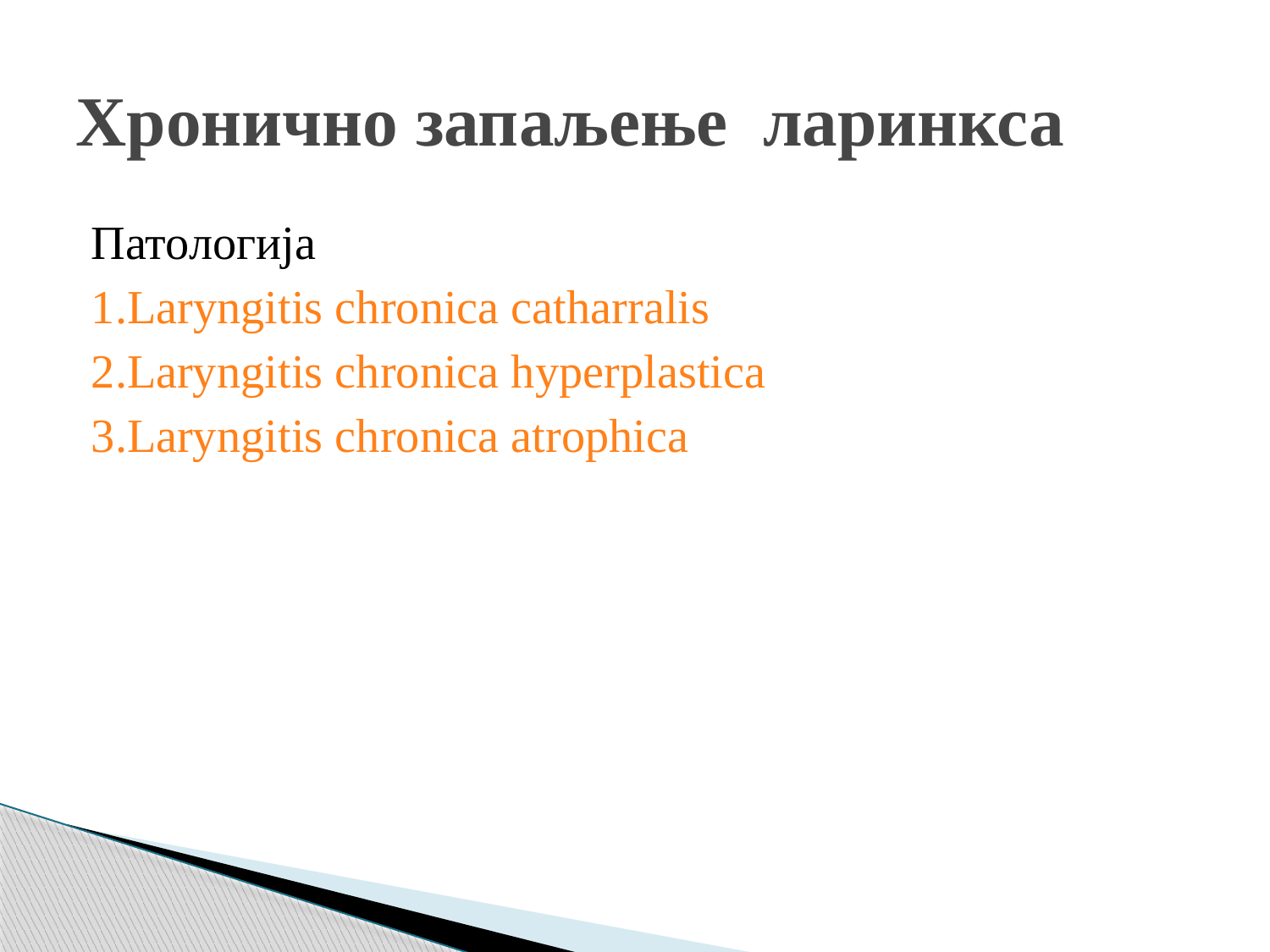

# Хронично запаљење  ларинкса
Патологија
1.Laryngitis chronica catharralis
2.Laryngitis chronica hyperplastica
3.Laryngitis chronica atrophica